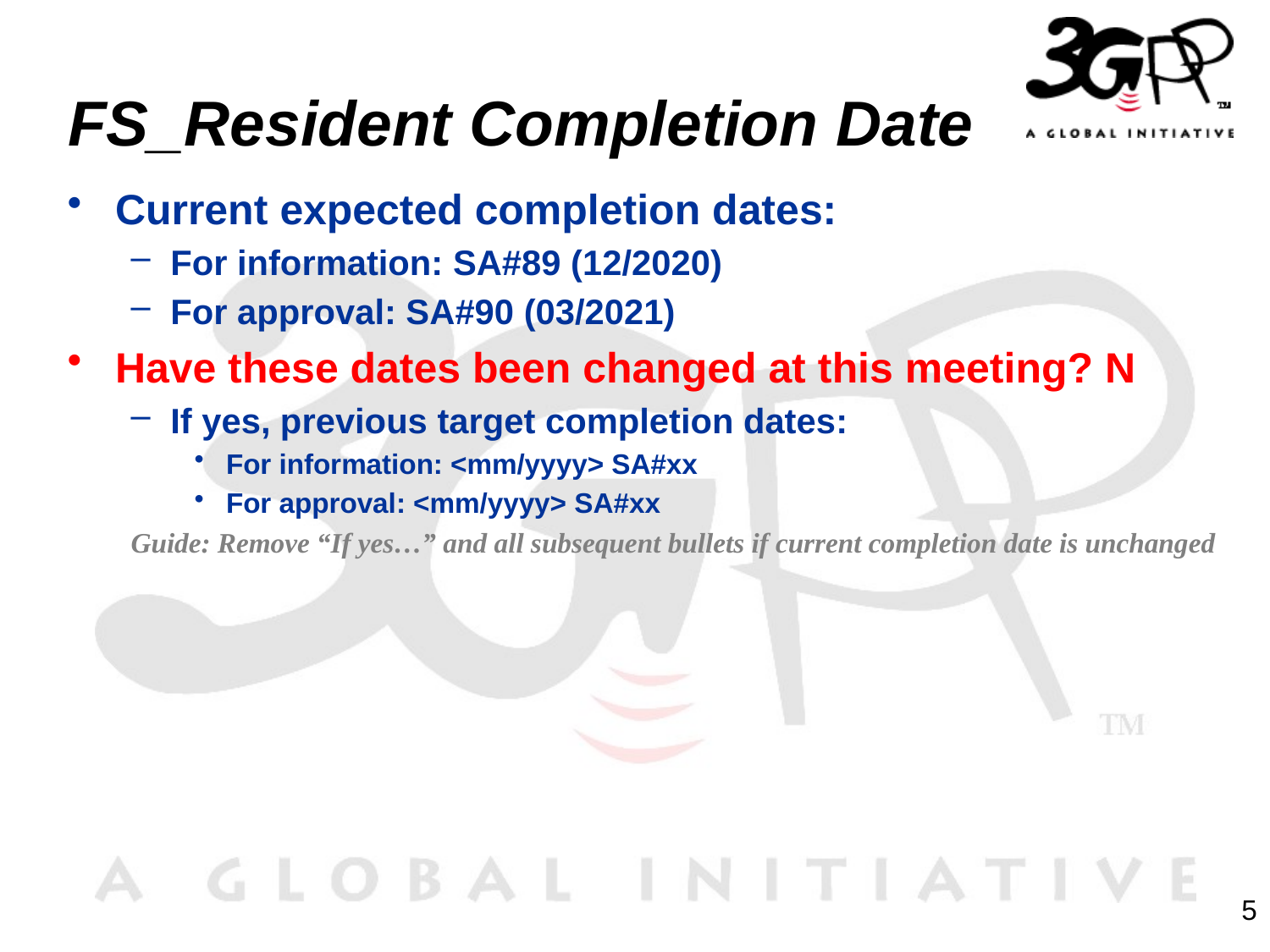

# FS_Resident Completion Date
Current expected completion dates:
For information: SA#89 (12/2020)
For approval: SA#90 (03/2021)
Have these dates been changed at this meeting? N
If yes, previous target completion dates:
For information: <mm/yyyy> SA#xx
For approval: <mm/yyyy> SA#xx
Guide: Remove “If yes…” and all subsequent bullets if current completion date is unchanged

5